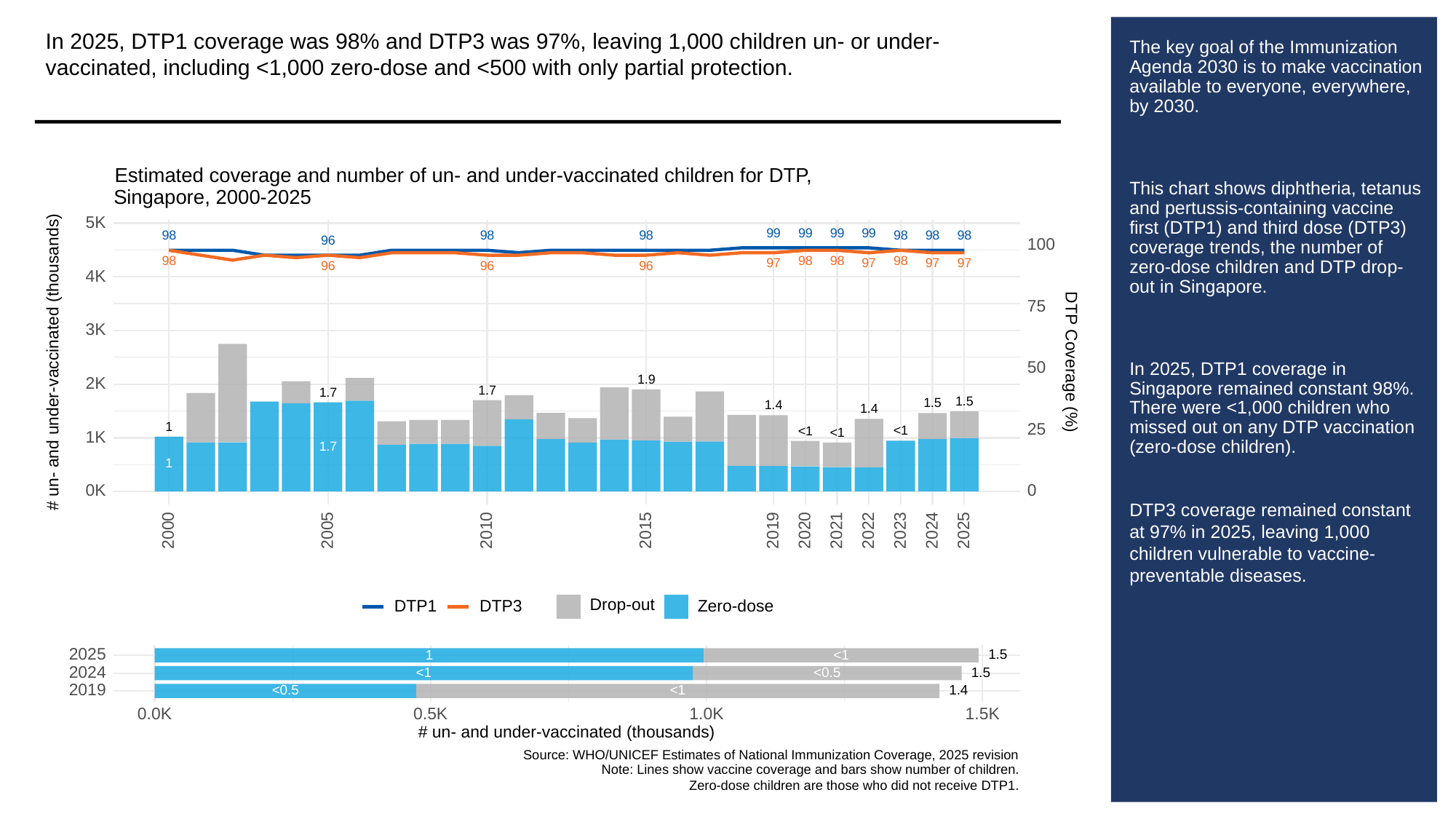

In 2025, DTP1 coverage was 98% and DTP3 was 97%, leaving 1,000 children un- or under-vaccinated, including <1,000 zero-dose and <500 with only partial protection.
# The key goal of the Immunization Agenda 2030 is to make vaccination available to everyone, everywhere, by 2030.

This chart shows diphtheria, tetanus and pertussis-containing vaccine first (DTP1) and third dose (DTP3) coverage trends, the number of zero-dose children and DTP drop-out in Singapore.

In 2025, DTP1 coverage in Singapore remained constant 98%. There were <1,000 children who missed out on any DTP vaccination (zero-dose children).

DTP3 coverage remained constant at 97% in 2025, leaving 1,000 children vulnerable to vaccine-preventable diseases.

Estimated coverage and number of un- and under-vaccinated children for DTP,
Singapore, 2000-2025
5K

99
99
99
99
98
98
98
98
98
98
96
100

98
98
98
98
97
97
97
97
96
96
96
4K

75

3K

# un- and under-vaccinated (thousands)
DTP Coverage (%)

50
1.9

2K

1.7

1.7

1.5
1.5

1.4

1.4

1
25
<1
<1
<1
1K

1.7

1

0K
0

2023
2000
2005
2010
2015
2019
2020
2021
2022
2024
2025

Drop-out
DTP3
Zero-dose
DTP1

2025
1.5
1
<1

2024
<0.5
1.5
<1

2019
<0.5
<1
1.4

0.0K
0.5K
1.0K
1.5K
# un- and under-vaccinated (thousands)
Source: WHO/UNICEF Estimates of National Immunization Coverage, 2025 revision
Note: Lines show vaccine coverage and bars show number of children.
Zero-dose children are those who did not receive DTP1.